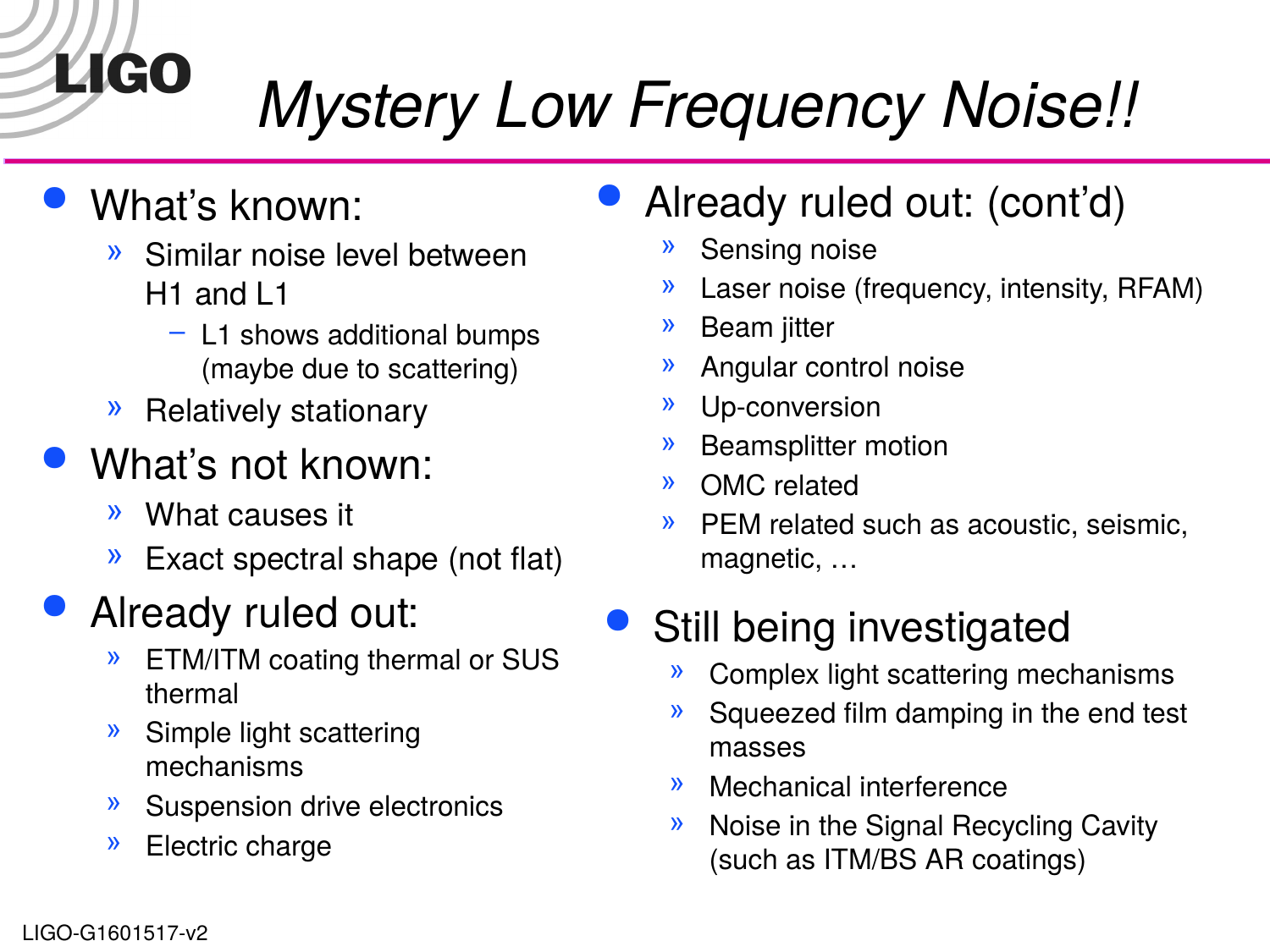

# Mystery Low Frequency Noise!!
Already ruled out: (cont’d)
Sensing noise
Laser noise (frequency, intensity, RFAM)
Beam jitter
Angular control noise
Up-conversion
Beamsplitter motion
OMC related
PEM related such as acoustic, seismic, magnetic, …
What’s known:
Similar noise level between H1 and L1
L1 shows additional bumps (maybe due to scattering)
Relatively stationary
What’s not known:
What causes it
Exact spectral shape (not flat)
Already ruled out:
ETM/ITM coating thermal or SUS thermal
Simple light scattering mechanisms
Suspension drive electronics
Electric charge

Still being investigated
Complex light scattering mechanisms
Squeezed film damping in the end test masses
Mechanical interference
Noise in the Signal Recycling Cavity (such as ITM/BS AR coatings)